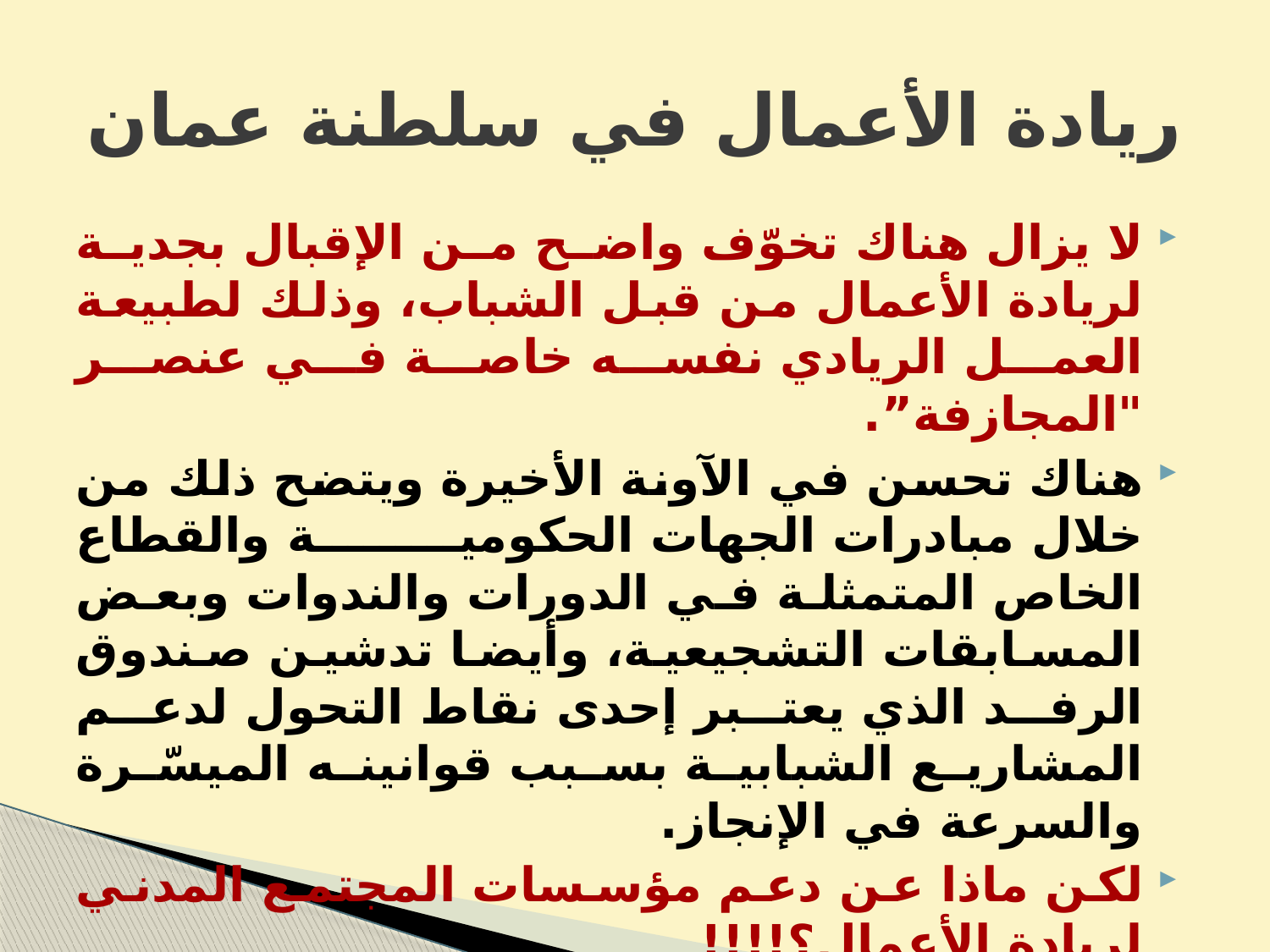

# ريادة الأعمال في سلطنة عمان
لا يزال هناك تخوّف واضح من الإقبال بجدية لريادة الأعمال من قبل الشباب، وذلك لطبيعة العمل الريادي نفسه خاصة في عنصر "المجازفة”.
هناك تحسن في الآونة الأخيرة ويتضح ذلك من خلال مبادرات الجهات الحكومية والقطاع الخاص المتمثلة في الدورات والندوات وبعض المسابقات التشجيعية، وأيضا تدشين صندوق الرفد الذي يعتبر إحدى نقاط التحول لدعم المشاريع الشبابية بسبب قوانينه الميسّرة والسرعة في الإنجاز.
لكن ماذا عن دعم مؤسسات المجتمع المدني لريادة الأعمال؟!!!!